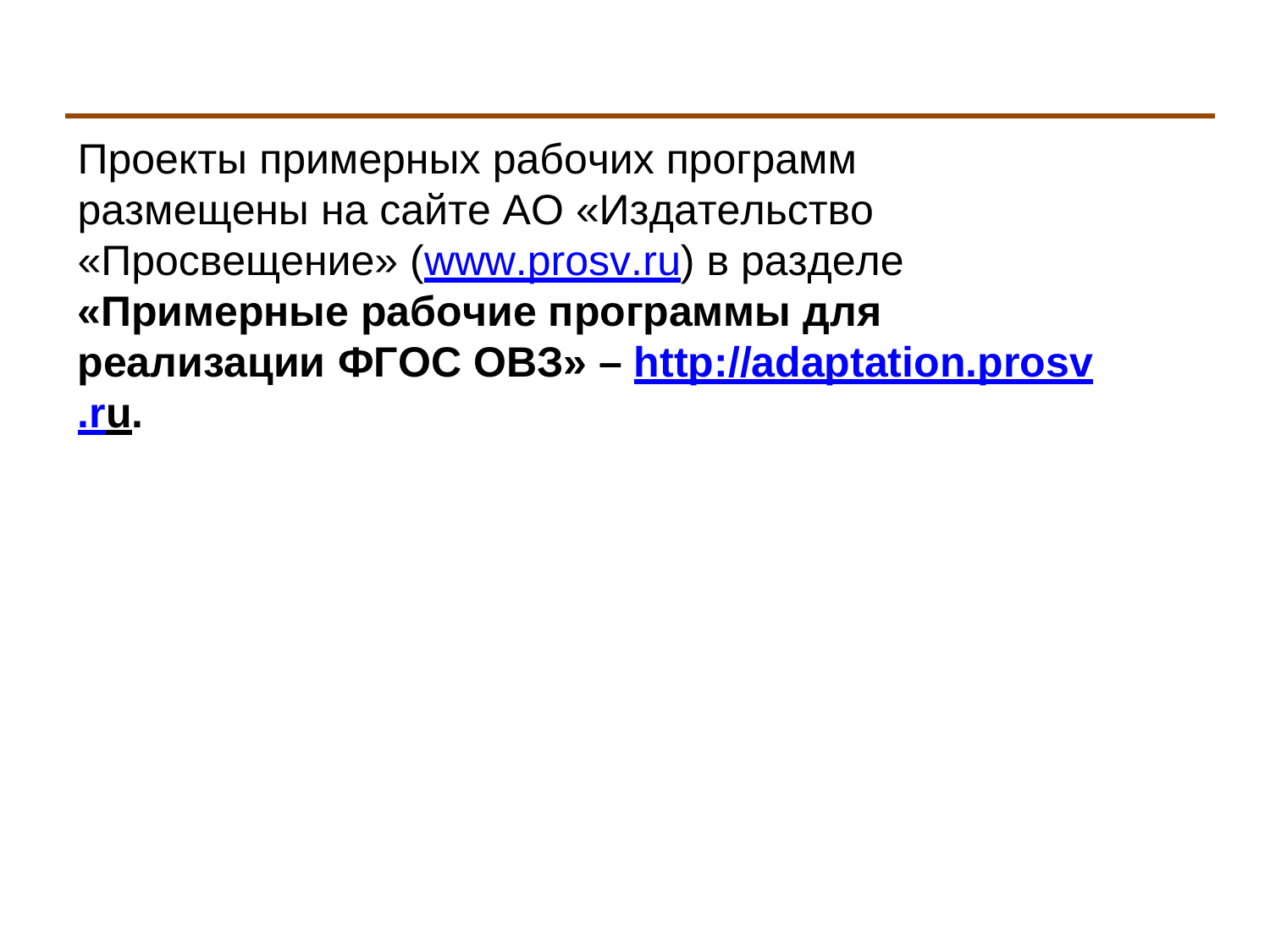

Проекты примерных рабочих программ размещены на сайте АО «Издательство «Просвещение» (www.prosv.ru) в разделе «Примерные рабочие программы для реализации ФГОС ОВЗ» – http://adaptation.prosv.ru.